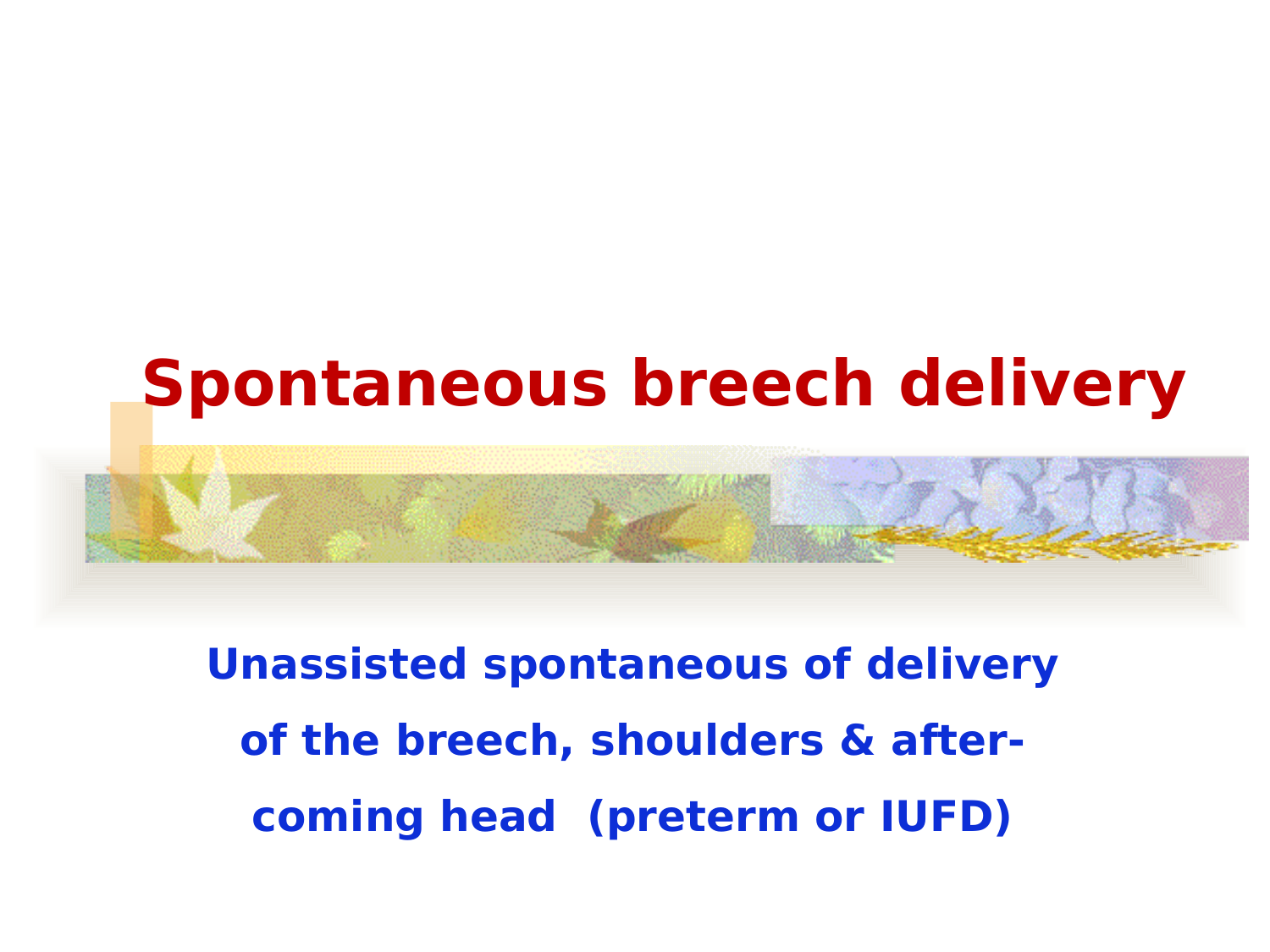

# Spontaneous breech delivery
Unassisted spontaneous of delivery of the breech, shoulders & after-coming head  (preterm or IUFD)